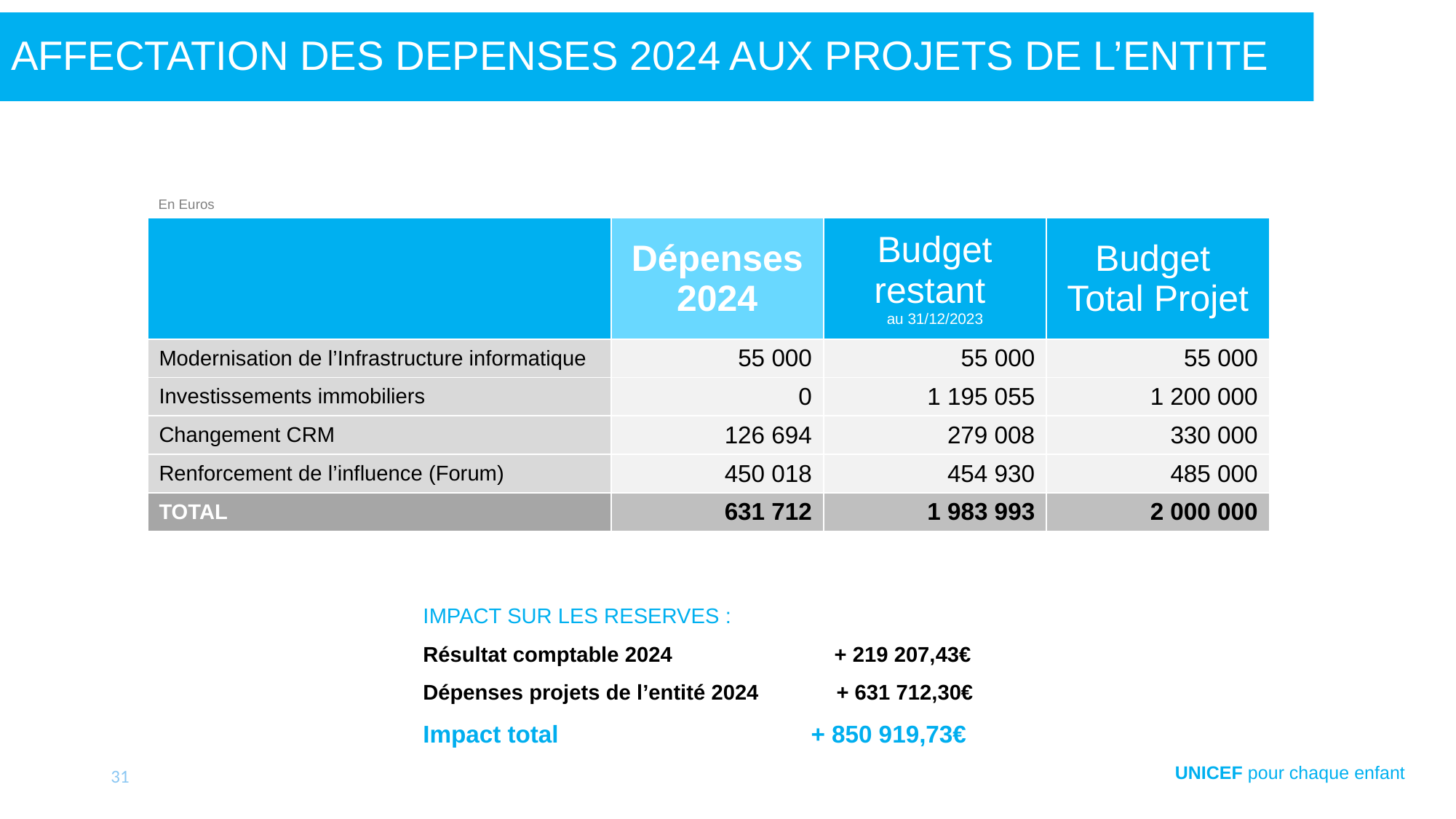

# AFFECTATION DES DEPENSES 2024 AUX PROJETS DE L’ENTITE
En Euros
|  | Dépenses 2024 | Budget restant au 31/12/2023 | Budget Total Projet |
| --- | --- | --- | --- |
| Modernisation de l’Infrastructure informatique | 55 000 | 55 000 | 55 000 |
| Investissements immobiliers | 0 | 1 195 055 | 1 200 000 |
| Changement CRM | 126 694 | 279 008 | 330 000 |
| Renforcement de l’influence (Forum) | 450 018 | 454 930 | 485 000 |
| TOTAL | 631 712 | 1 983 993 | 2 000 000 |
IMPACT SUR LES RESERVES :
Résultat comptable 2024	              + 219 207,43€
Dépenses projets de l’entité 2024             + 631 712,30€
Impact total		         + 850 919,73€
31